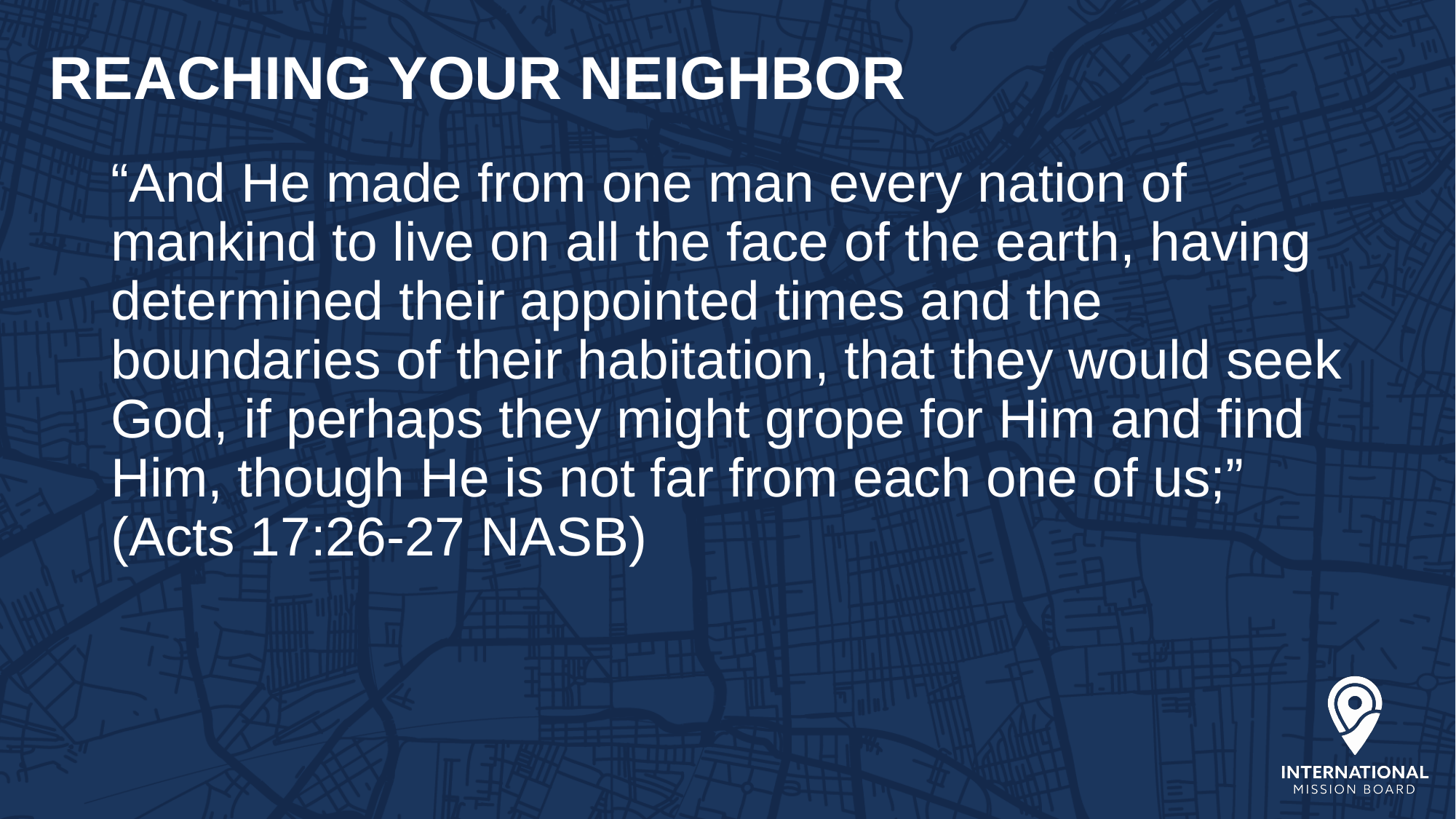

# REACHING YOUR NEIGHBOR
“And He made from one man every nation of mankind to live on all the face of the earth, having determined their appointed times and the boundaries of their habitation, that they would seek God, if perhaps they might grope for Him and find Him, though He is not far from each one of us;” (Acts 17:26-27 NASB)